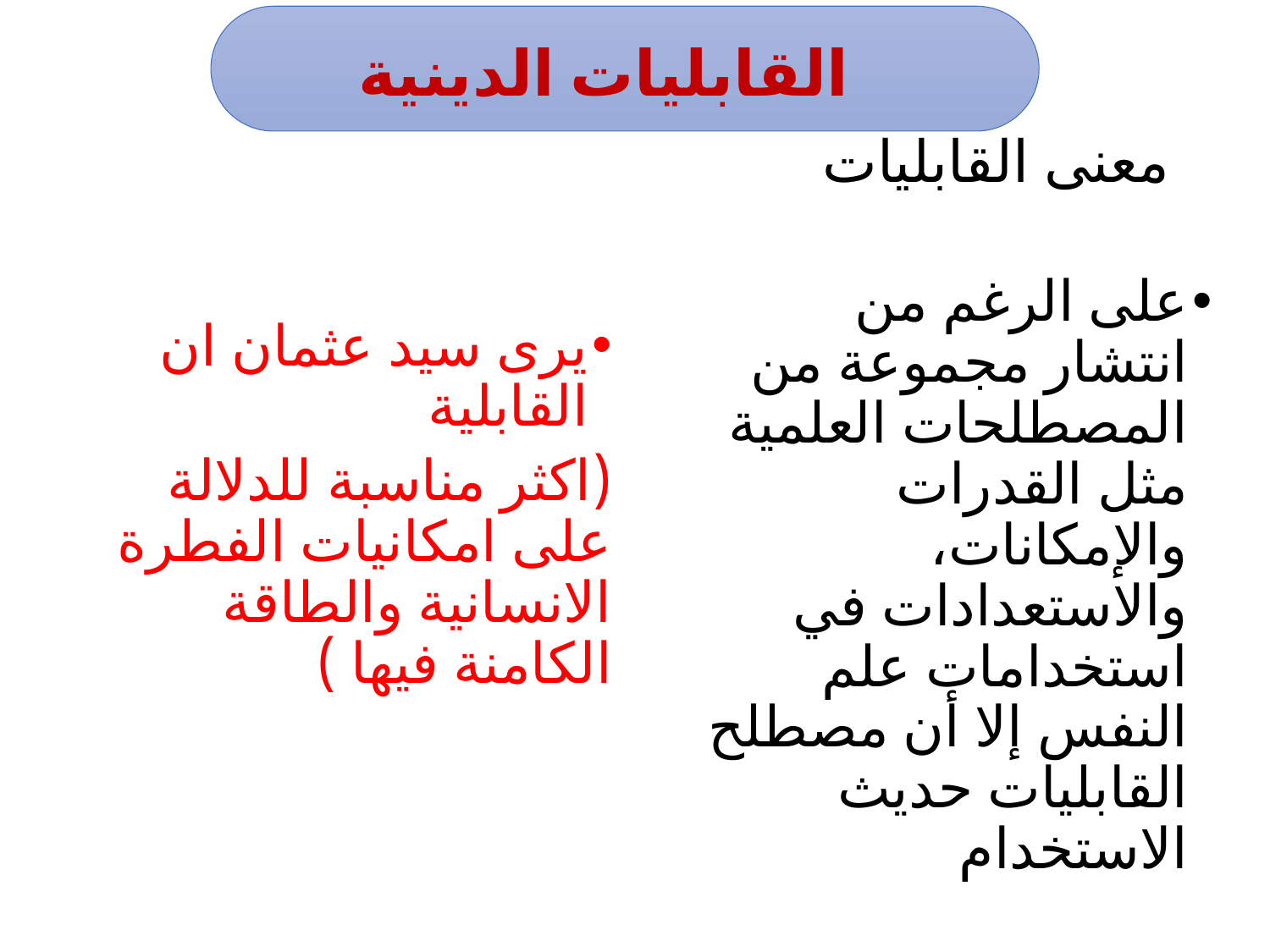

القابليات الدينية
# معنى القابليات
على الرغم من انتشار مجموعة من المصطلحات العلمية مثل القدرات والإمكانات، والاستعدادات في استخدامات علم النفس إلا أن مصطلح القابليات حديث الاستخدام

يرى سيد عثمان ان القابلية
(اكثر مناسبة للدلالة على امكانيات الفطرة الانسانية والطاقة الكامنة فيها )